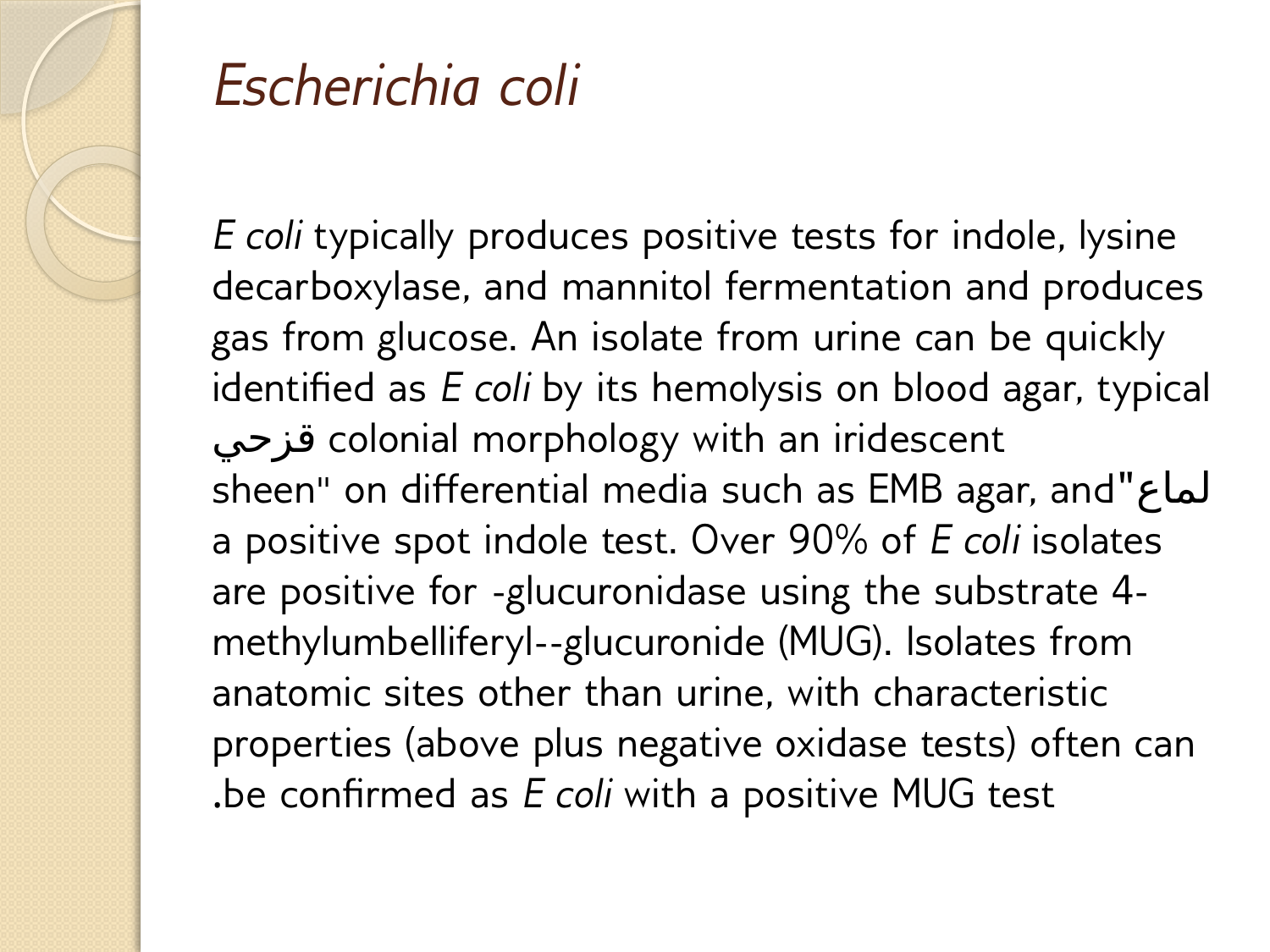

# Escherichia coli
E coli typically produces positive tests for indole, lysine decarboxylase, and mannitol fermentation and produces gas from glucose. An isolate from urine can be quickly identified as E coli by its hemolysis on blood agar, typical colonial morphology with an iridescent قزحي لماع"sheen" on differential media such as EMB agar, and a positive spot indole test. Over 90% of E coli isolates are positive for -glucuronidase using the substrate 4-methylumbelliferyl--glucuronide (MUG). Isolates from anatomic sites other than urine, with characteristic properties (above plus negative oxidase tests) often can be confirmed as E coli with a positive MUG test.